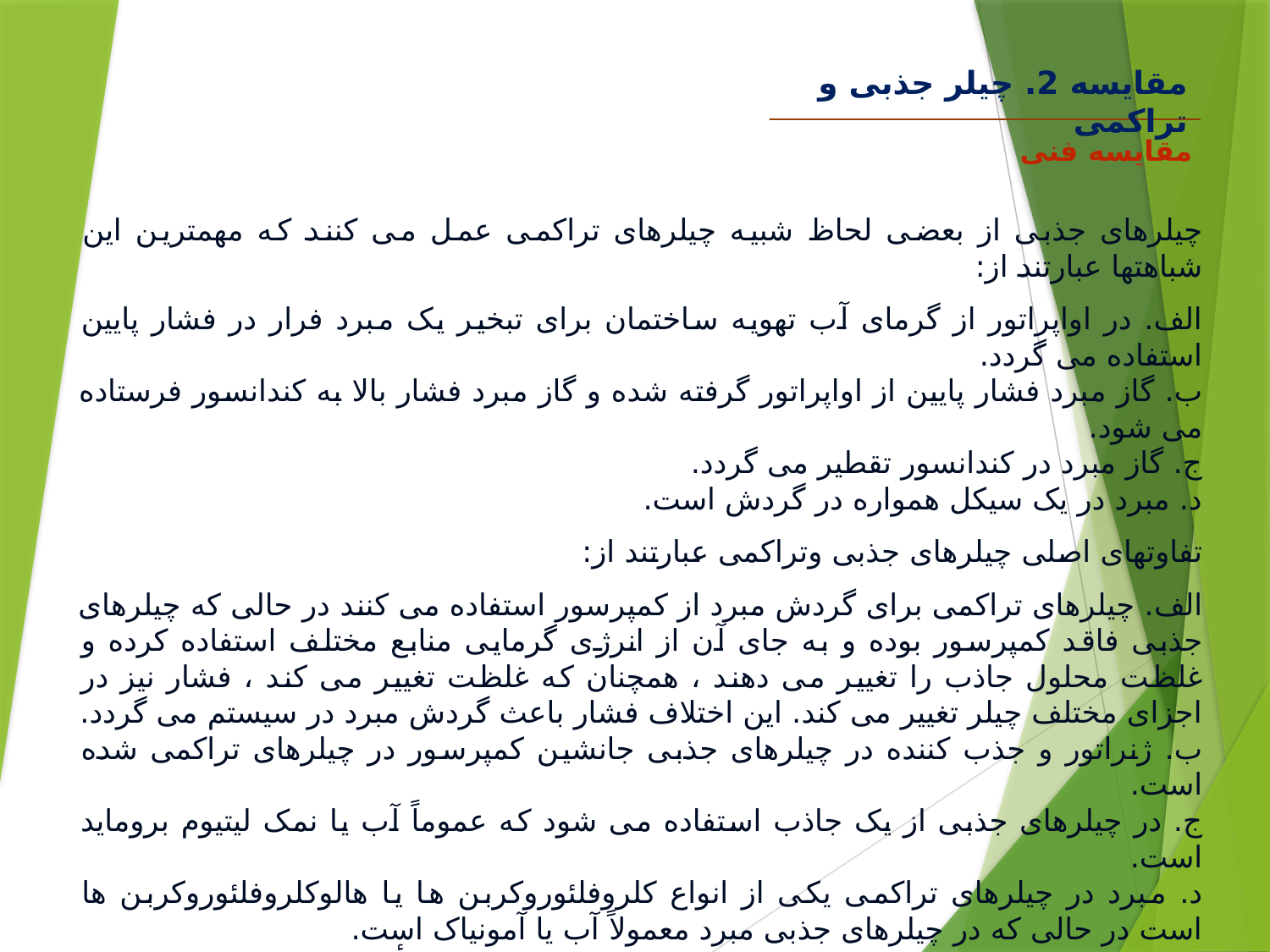

مقایسه 2. چیلر جذبی و تراکمی
مقایسه فنی
چیلرهای جذبی از بعضی لحاظ شبیه چیلرهای تراکمی عمل می کنند که مهمترین این شباهتها عبارتند از:

الف. در اواپراتور از گرمای آب تهویه ساختمان برای تبخیر یک مبرد فرار در فشار پایین استفاده می گردد.
ب. گاز مبرد فشار پایین از اواپراتور گرفته شده و گاز مبرد فشار بالا به کندانسور فرستاده می شود.
ج. گاز مبرد در کندانسور تقطیر می گردد.
د. مبرد در یک سیکل همواره در گردش است.

تفاوتهای اصلی چیلرهای جذبی وتراکمی عبارتند از:

الف. چیلرهای تراکمی برای گردش مبرد از کمپرسور استفاده می کنند در حالی که چیلرهای جذبی فاقد کمپرسور بوده و به جای آن از انرژی گرمایی منابع مختلف استفاده کرده و غلظت محلول جاذب را تغییر می دهند ، همچنان که غلظت تغییر می کند ، فشار نیز در اجزای مختلف چیلر تغییر می کند. این اختلاف فشار باعث گردش مبرد در سیستم می گردد.
ب. ژنراتور و جذب کننده در چیلرهای جذبی جانشین کمپرسور در چیلرهای تراکمی شده است.
ج. در چیلرهای جذبی از یک جاذب استفاده می شود که عموماً آب یا نمک لیتیوم بروماید است.
د. مبرد در چیلرهای تراکمی یکی از انواع کلروفلئوروکربن ها یا هالوکلروفلئوروکربن ها است در حالی که در چیلرهای جذبی مبرد معمولاً آب یا آمونیاک است.
ه. چیلرهای تراکمی انرژی مورد نیاز خود را از انرژی الکتریکی تأمین می کنند در حالی که انرژی ورودی به چیلرهای جذبی از آب گرم یا بخار وارد شده به ژنراتور تأمین می شود. گرما ممکن است از کوره هوای گرم یا دیگ آمده باشد. در بعضی اوقات از گرمای سایر فرایندها نیز استفاده می شود مانند بخار کم فشار یا آب داغ صنایع ، گرمای باز گرفته شده از دود خروجی توربین های گازی و یا بخار کم فشار از خروجی توربین های بخار.